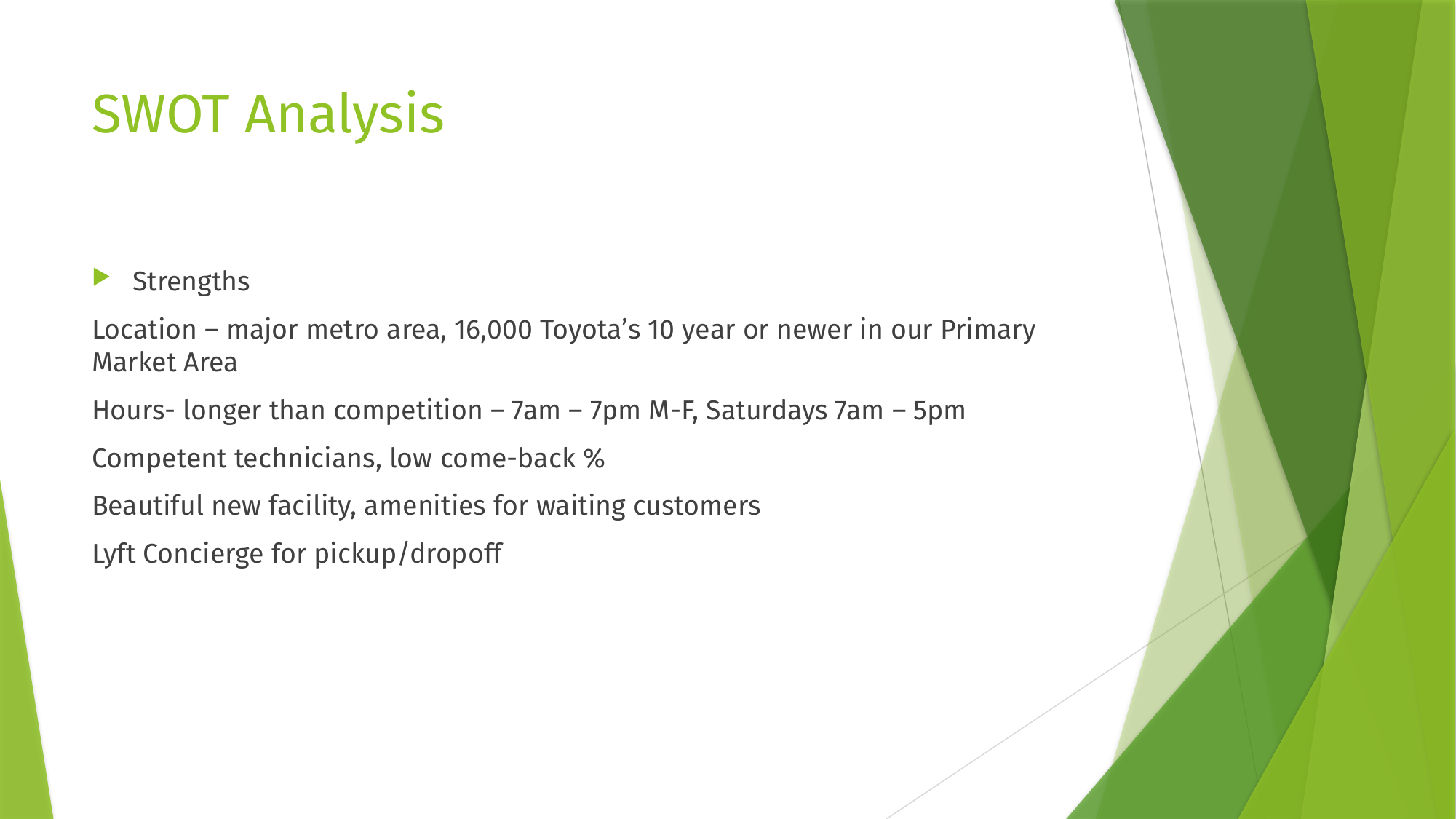

# SWOT Analysis
Strengths
Location – major metro area, 16,000 Toyota’s 10 year or newer in our Primary Market Area
Hours- longer than competition – 7am – 7pm M-F, Saturdays 7am – 5pm
Competent technicians, low come-back %
Beautiful new facility, amenities for waiting customers
Lyft Concierge for pickup/dropoff